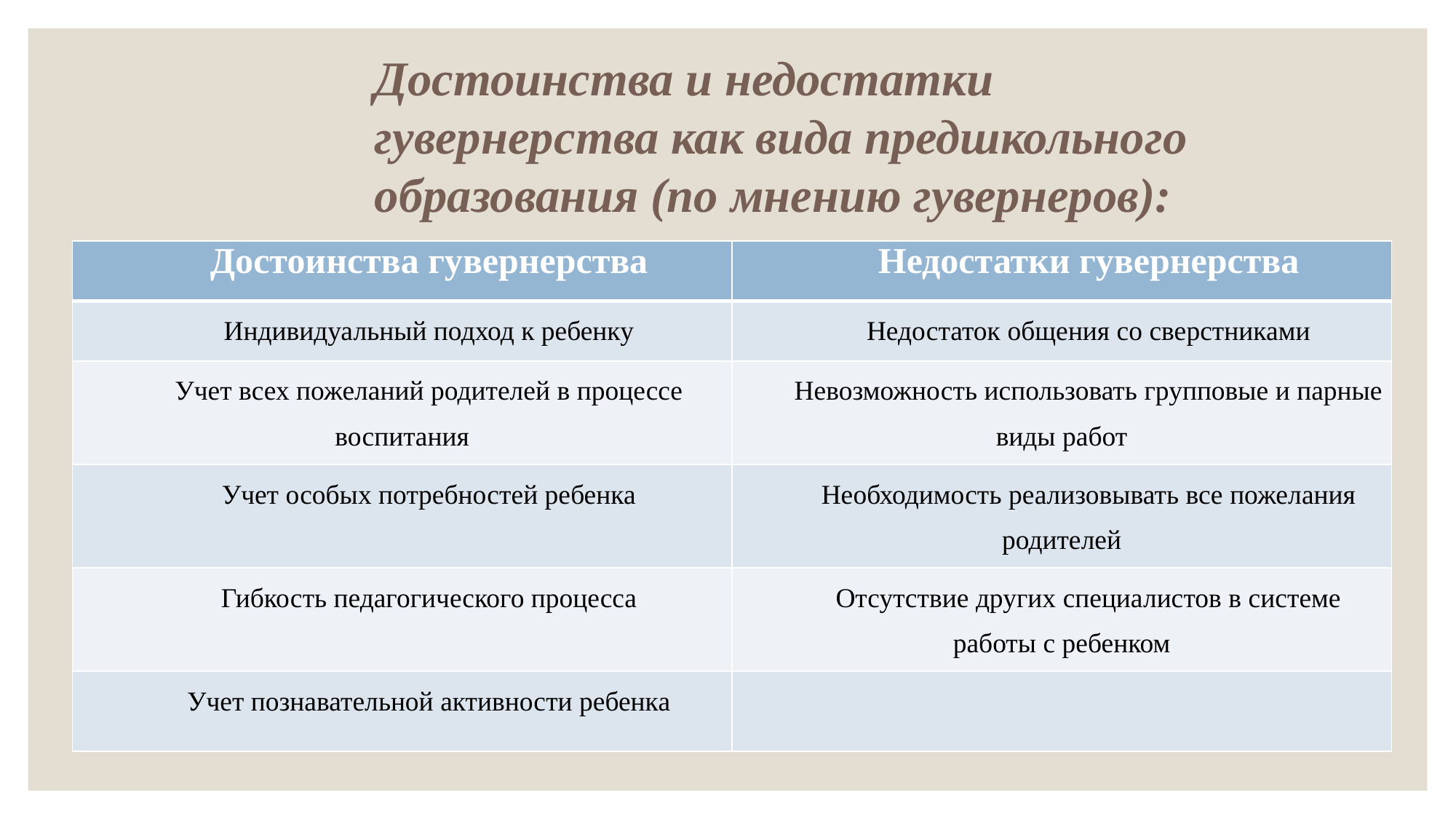

Достоинства и недостатки гувернерства как вида предшкольного образования (по мнению гувернеров):
| Достоинства гувернерства | Недостатки гувернерства |
| --- | --- |
| Индивидуальный подход к ребенку | Недостаток общения со сверстниками |
| Учет всех пожеланий родителей в процессе воспитания | Невозможность использовать групповые и парные виды работ |
| Учет особых потребностей ребенка | Необходимость реализовывать все пожелания родителей |
| Гибкость педагогического процесса | Отсутствие других специалистов в системе работы с ребенком |
| Учет познавательной активности ребенка |  |